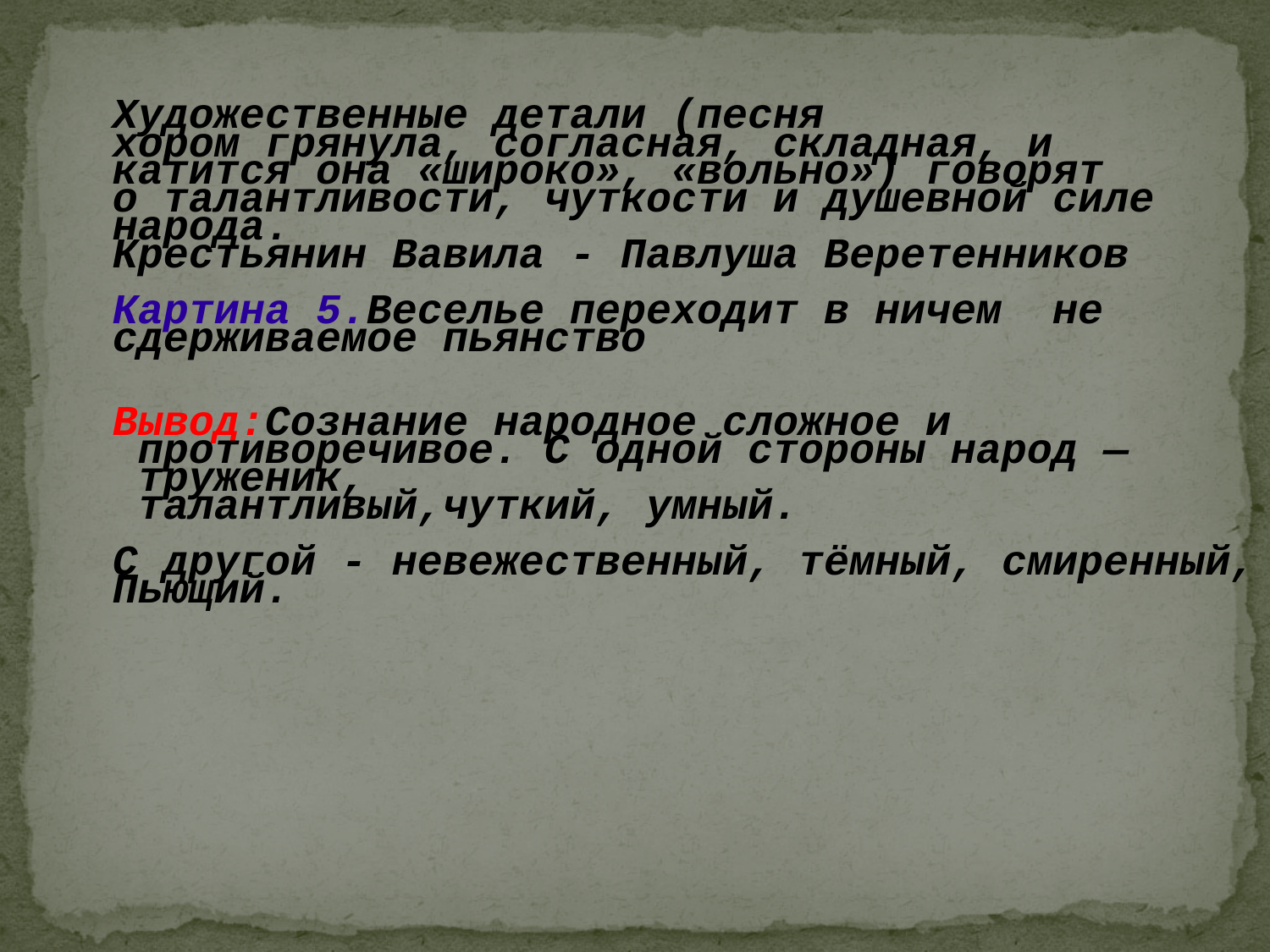

Художественные детали (песня
хором грянула, согласная, складная, и
катится она «широко», «вольно») говорят
о талантливости, чуткости и душевной силе
народа.
Крестьянин Вавила - Павлуша Веретенников

Картина 5.Веселье переходит в ничем  не
сдерживаемое пьянство

Вывод:Сознание народное сложное и
 противоречивое. С одной стороны народ —
 труженик,
 талантливый,чуткий, умный.

С другой - невежественный, тёмный, смиренный,
Пьющий.